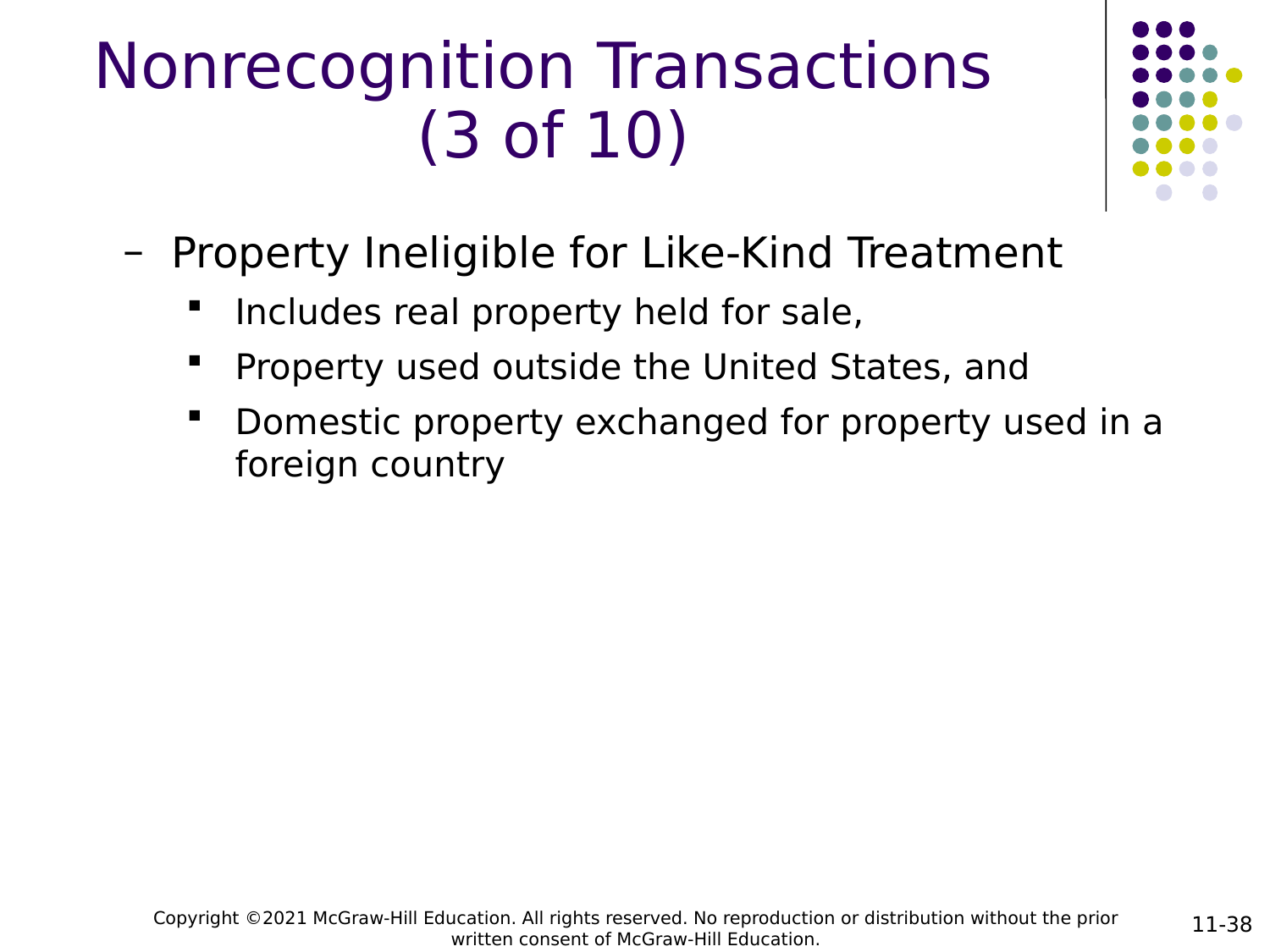

# Nonrecognition Transactions (3 of 10)
Property Ineligible for Like-Kind Treatment
Includes real property held for sale,
Property used outside the United States, and
Domestic property exchanged for property used in a foreign country
11-38